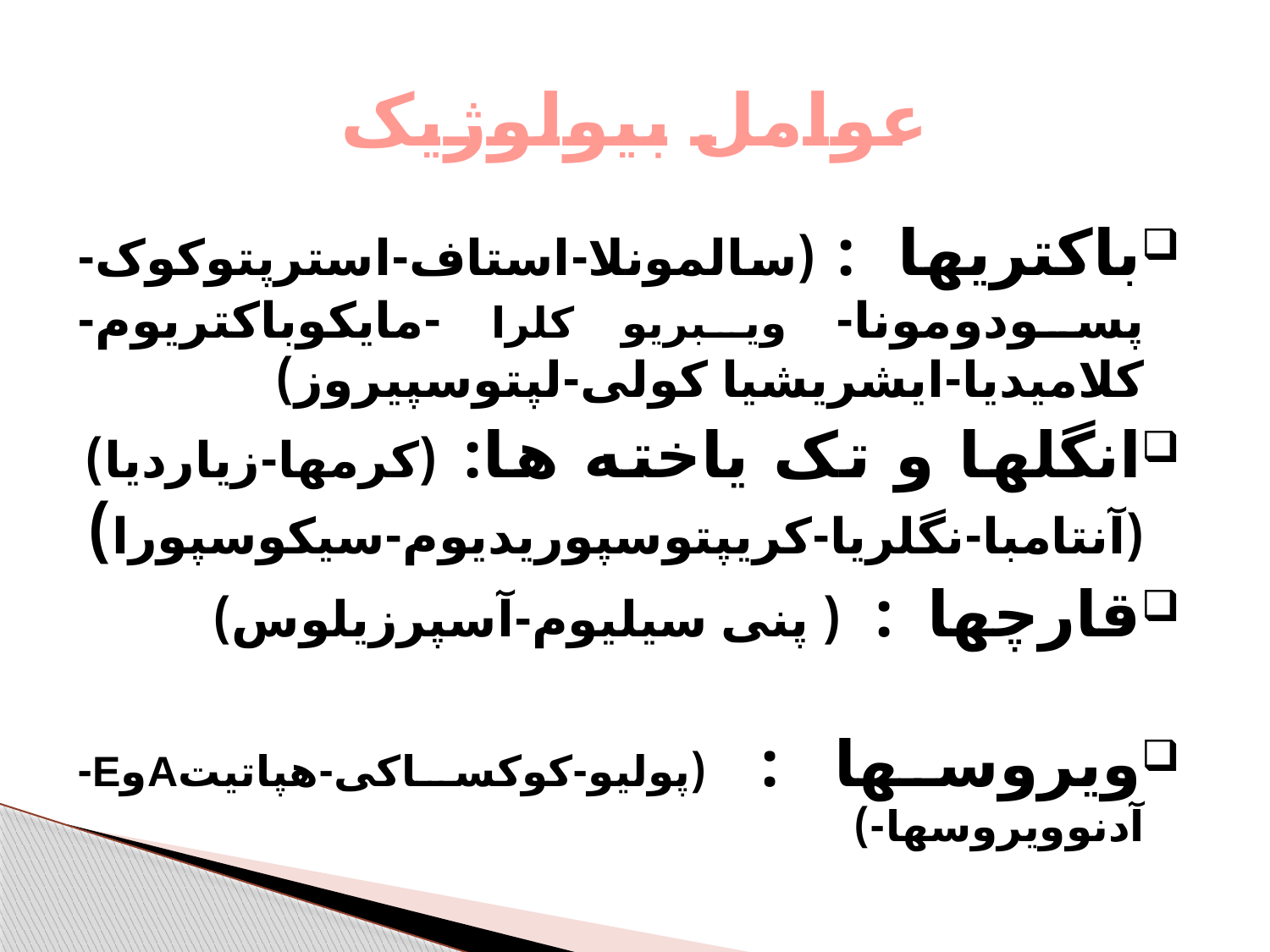

# عوامل بیولوژیک
باکتریها  : (سالمونلا-استاف-استرپتوکوک-پسودومونا- ویبریو کلرا -مایکوباکتریوم-کلامیدیا-ایشریشیا کولی-لپتوسپیروز)
انگلها و تک یاخته ها: (کرمها-زیاردیا) (آنتامبا-نگلریا-کریپتوسپوریدیوم-سیکوسپورا)
قارچها  :  ( پنی سیلیوم-آسپرزیلوس)

ویروسها : (پولیو-کوکساکی-هپاتیتAوE-آدنوویروسها-)